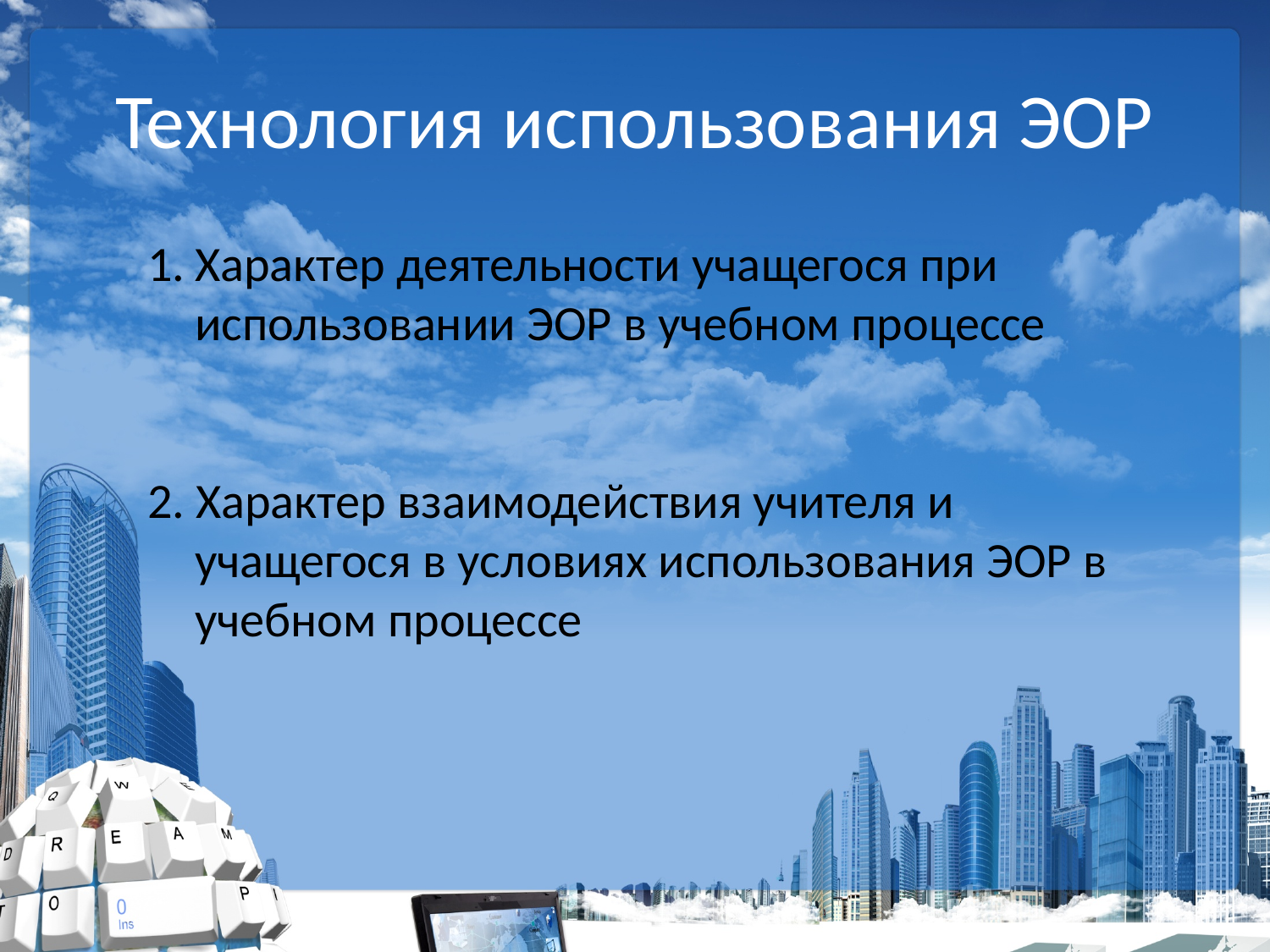

# Технология использования ЭОР
Характер деятельности учащегося при использовании ЭОР в учебном процессе

2. Характер взаимодействия учителя и учащегося в условиях использования ЭОР в учебном процессе